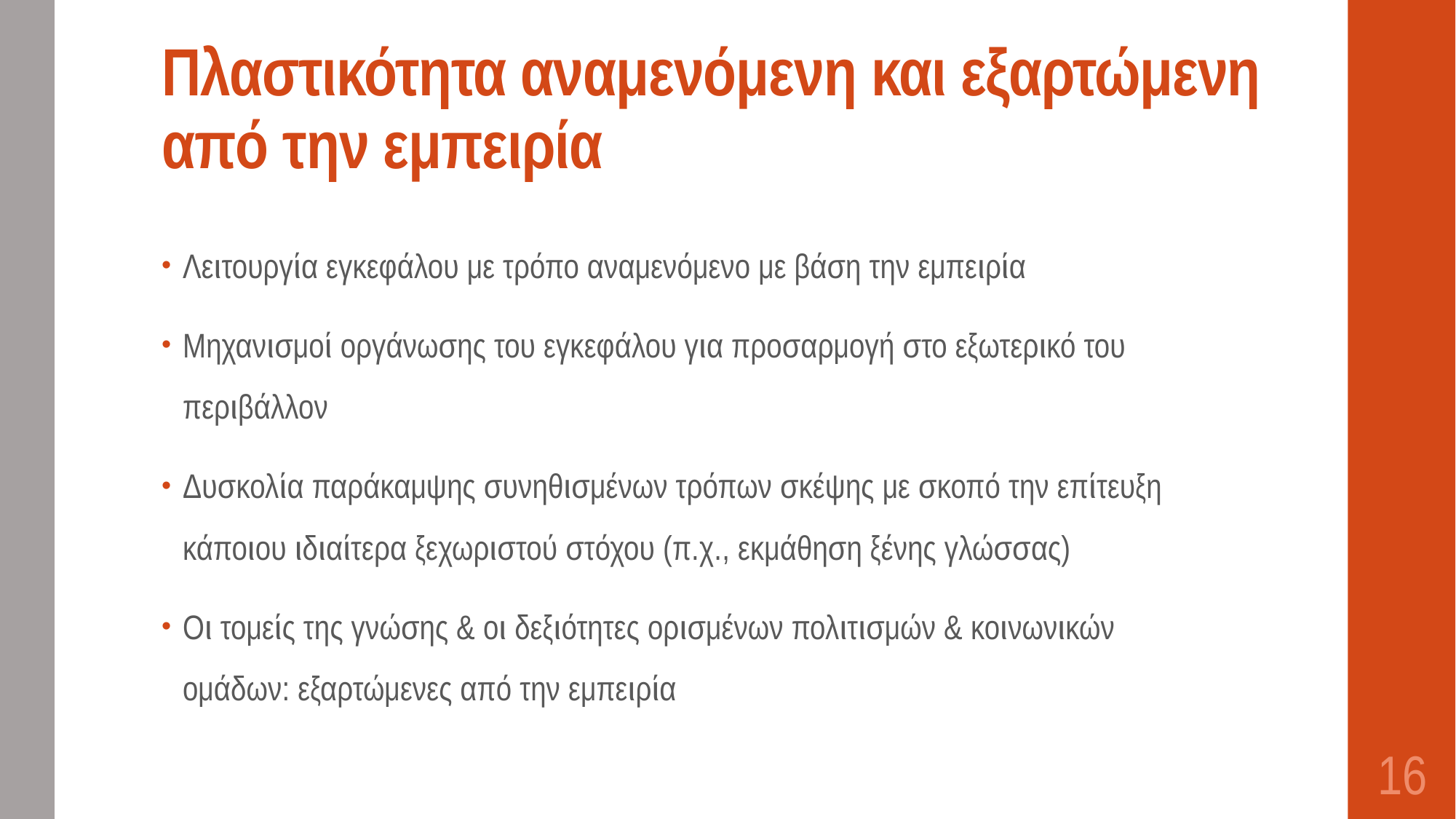

# Πλαστικότητα αναμενόμενη και εξαρτώμενη από την εμπειρία
Λειτουργία εγκεφάλου με τρόπο αναμενόμενο με βάση την εμπειρία
Μηχανισμοί οργάνωσης του εγκεφάλου για προσαρμογή στο εξωτερικό του περιβάλλον
Δυσκολία παράκαμψης συνηθισμένων τρόπων σκέψης με σκοπό την επίτευξη κάποιου ιδιαίτερα ξεχωριστού στόχου (π.χ., εκμάθηση ξένης γλώσσας)
Οι τομείς της γνώσης & οι δεξιότητες ορισμένων πολιτισμών & κοινωνικών ομάδων: εξαρτώμενες από την εμπειρία
16